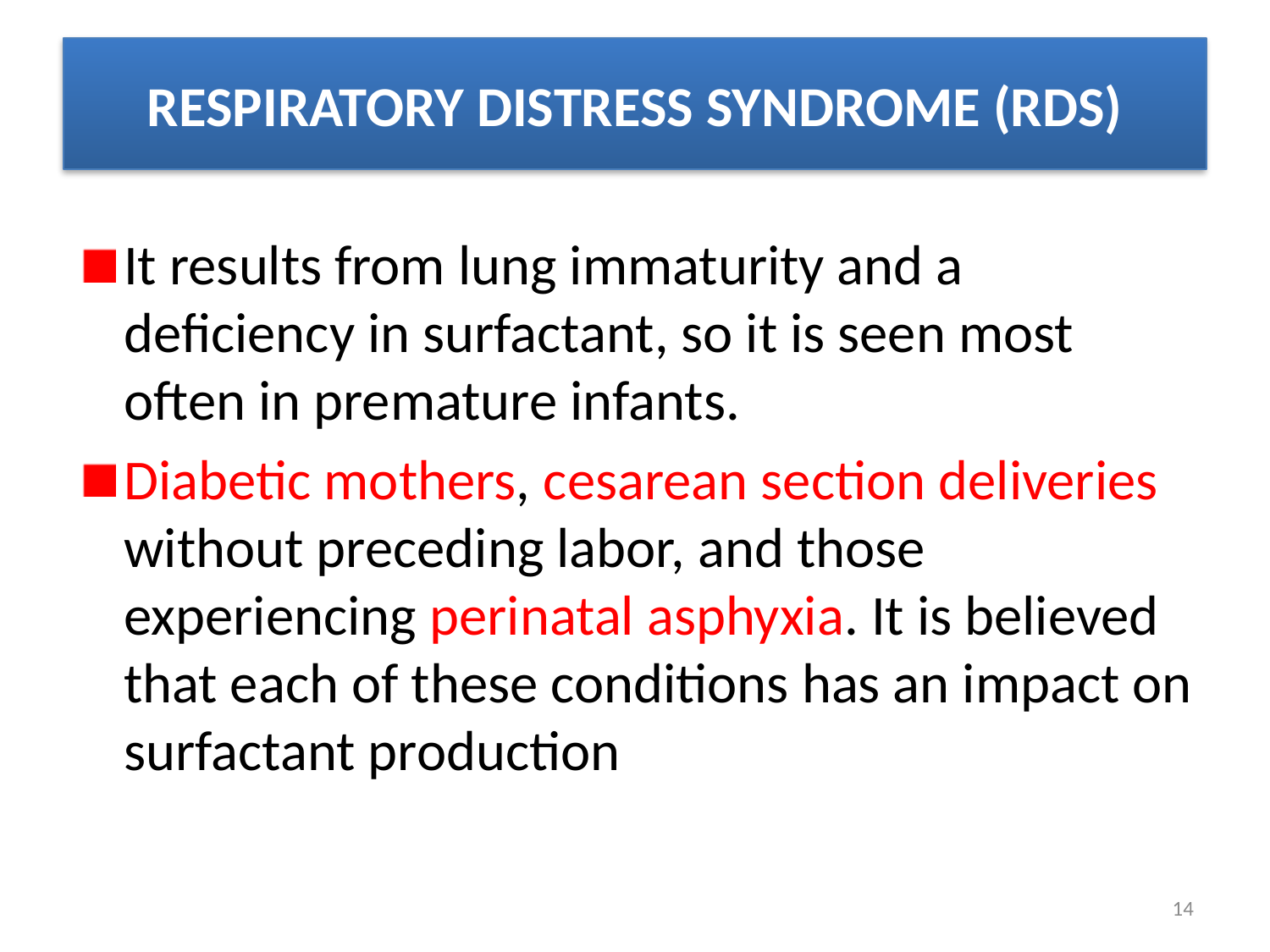

# RESPIRATORY DISTRESS SYNDROME (RDS)
It results from lung immaturity and a deficiency in surfactant, so it is seen most often in premature infants.
Diabetic mothers, cesarean section deliveries  without preceding labor, and those experiencing perinatal asphyxia. It is believed that each of these conditions has an impact on surfactant production
14